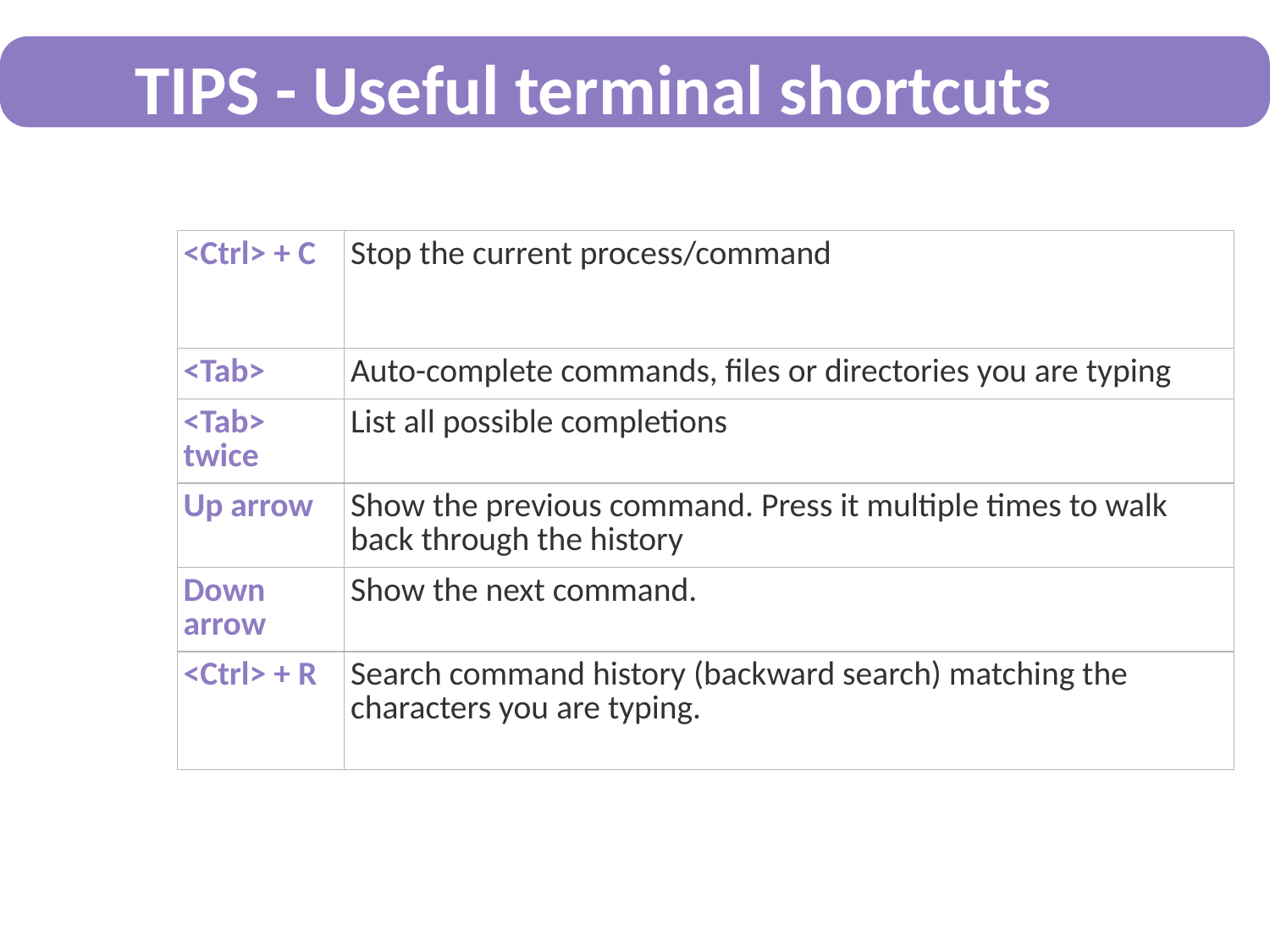

TIPS - Useful terminal shortcuts
| <Ctrl> + C | Stop the current process/command |
| --- | --- |
| <Tab> | Auto-complete commands, files or directories you are typing |
| <Tab> twice | List all possible completions |
| Up arrow | Show the previous command. Press it multiple times to walk back through the history |
| Down arrow | Show the next command. |
| <Ctrl> + R | Search command history (backward search) matching the characters you are typing. |